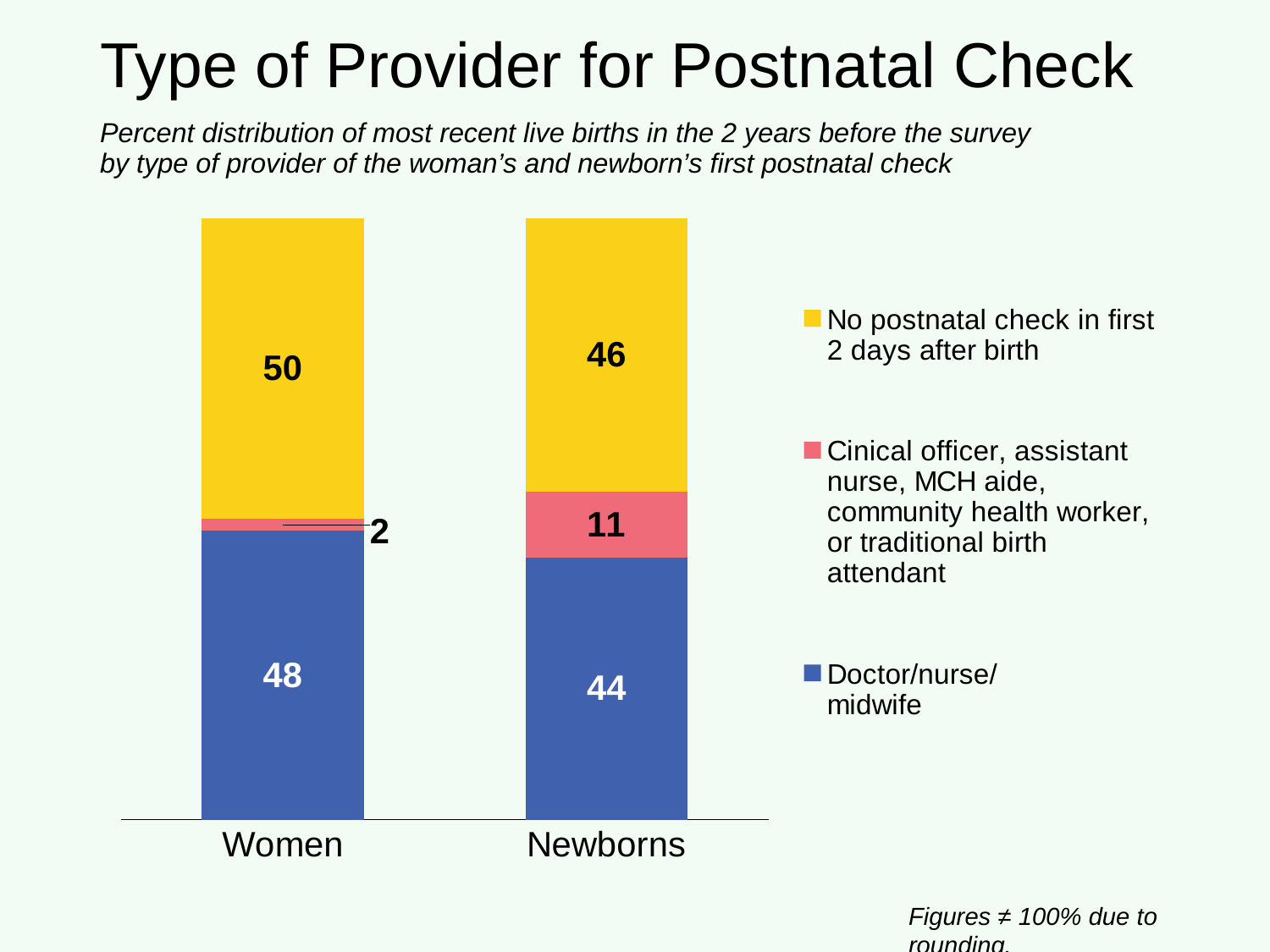

# Type of Provider for Postnatal Check
Percent distribution of most recent live births in the 2 years before the survey
by type of provider of the woman’s and newborn’s first postnatal check

### Chart

| Category | Doctor/nurse/
midwife | Cinical officer, assistant nurse, MCH aide, community health worker, or traditional birth attendant | No postnatal check in first 2 days after birth |
|---|---|---|---|
| Women | 48.0 | 2.0 | 50.0 |
| Newborns | 44.0 | 11.0 | 46.0 |
Figures ≠ 100% due to rounding.